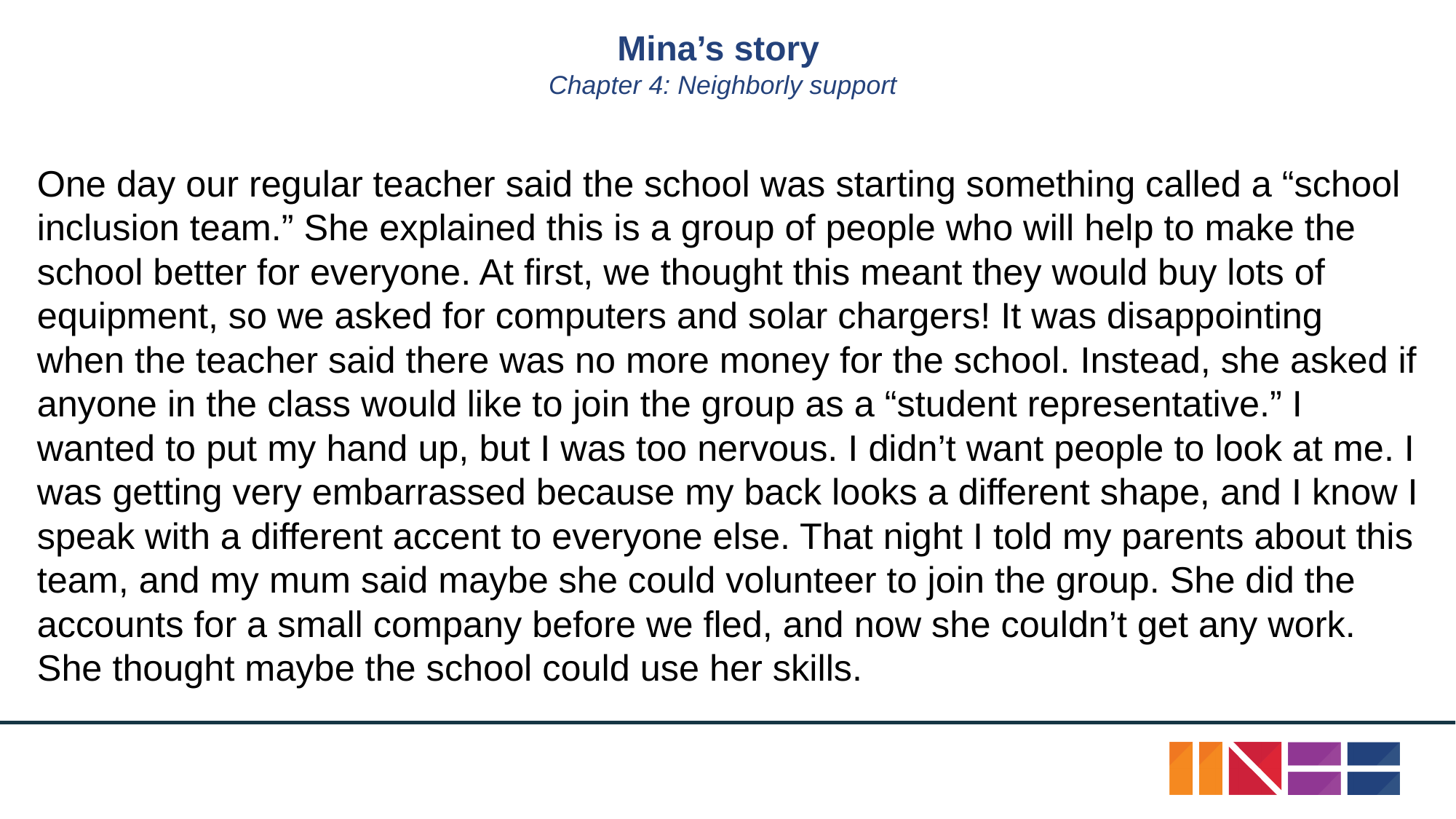

# Mina’s story
Chapter 4: Neighborly support
One day our regular teacher said the school was starting something called a “school inclusion team.” She explained this is a group of people who will help to make the school better for everyone. At first, we thought this meant they would buy lots of equipment, so we asked for computers and solar chargers! It was disappointing when the teacher said there was no more money for the school. Instead, she asked if anyone in the class would like to join the group as a “student representative.” I wanted to put my hand up, but I was too nervous. I didn’t want people to look at me. I was getting very embarrassed because my back looks a different shape, and I know I speak with a different accent to everyone else. That night I told my parents about this team, and my mum said maybe she could volunteer to join the group. She did the accounts for a small company before we fled, and now she couldn’t get any work. She thought maybe the school could use her skills.